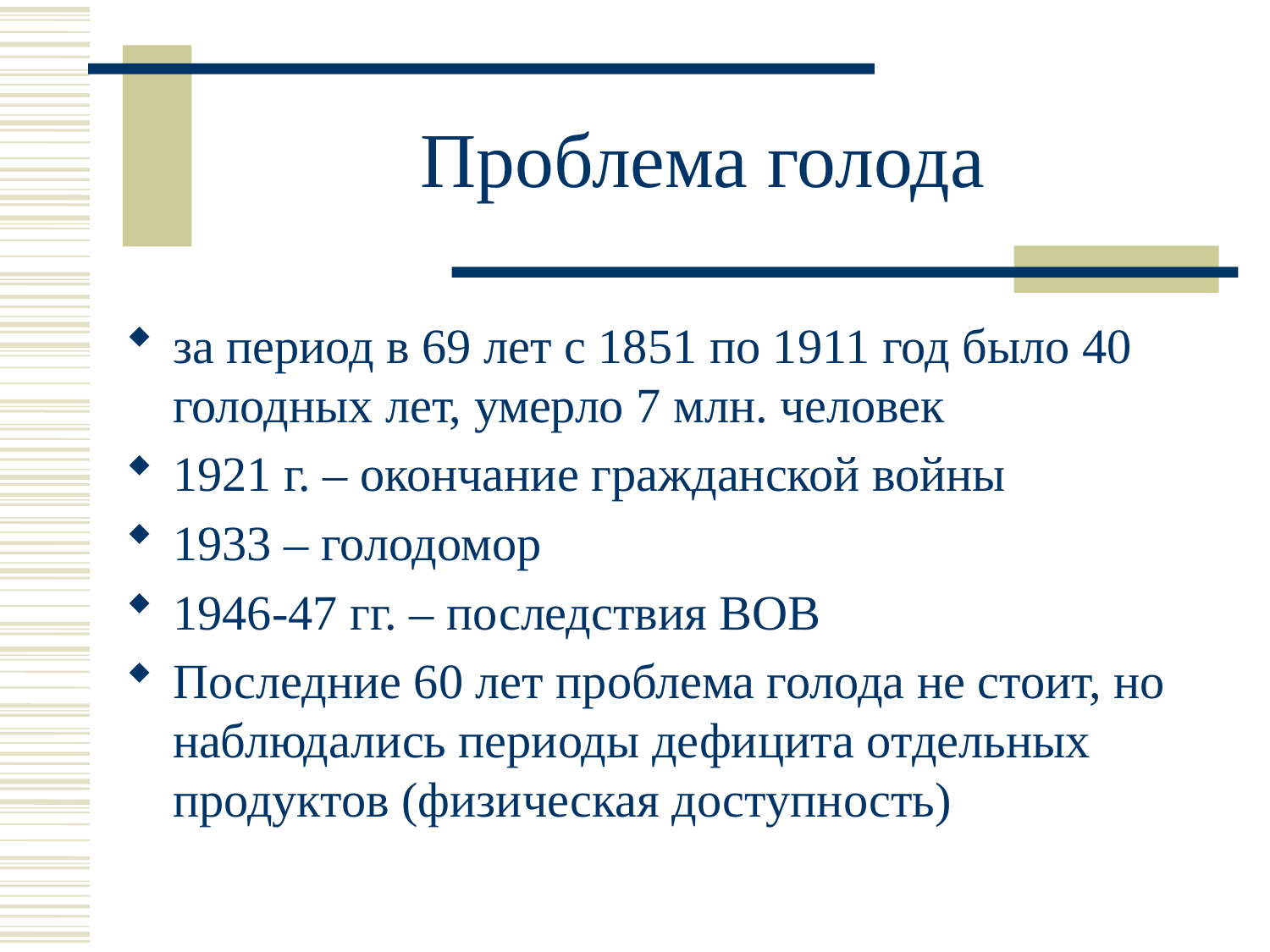

# Проблема голода
за период в 69 лет с 1851 по 1911 год было 40 голодных лет, умерло 7 млн. человек
1921 г. – окончание гражданской войны
1933 – голодомор
1946-47 гг. – последствия ВОВ
Последние 60 лет проблема голода не стоит, но наблюдались периоды дефицита отдельных продуктов (физическая доступность)